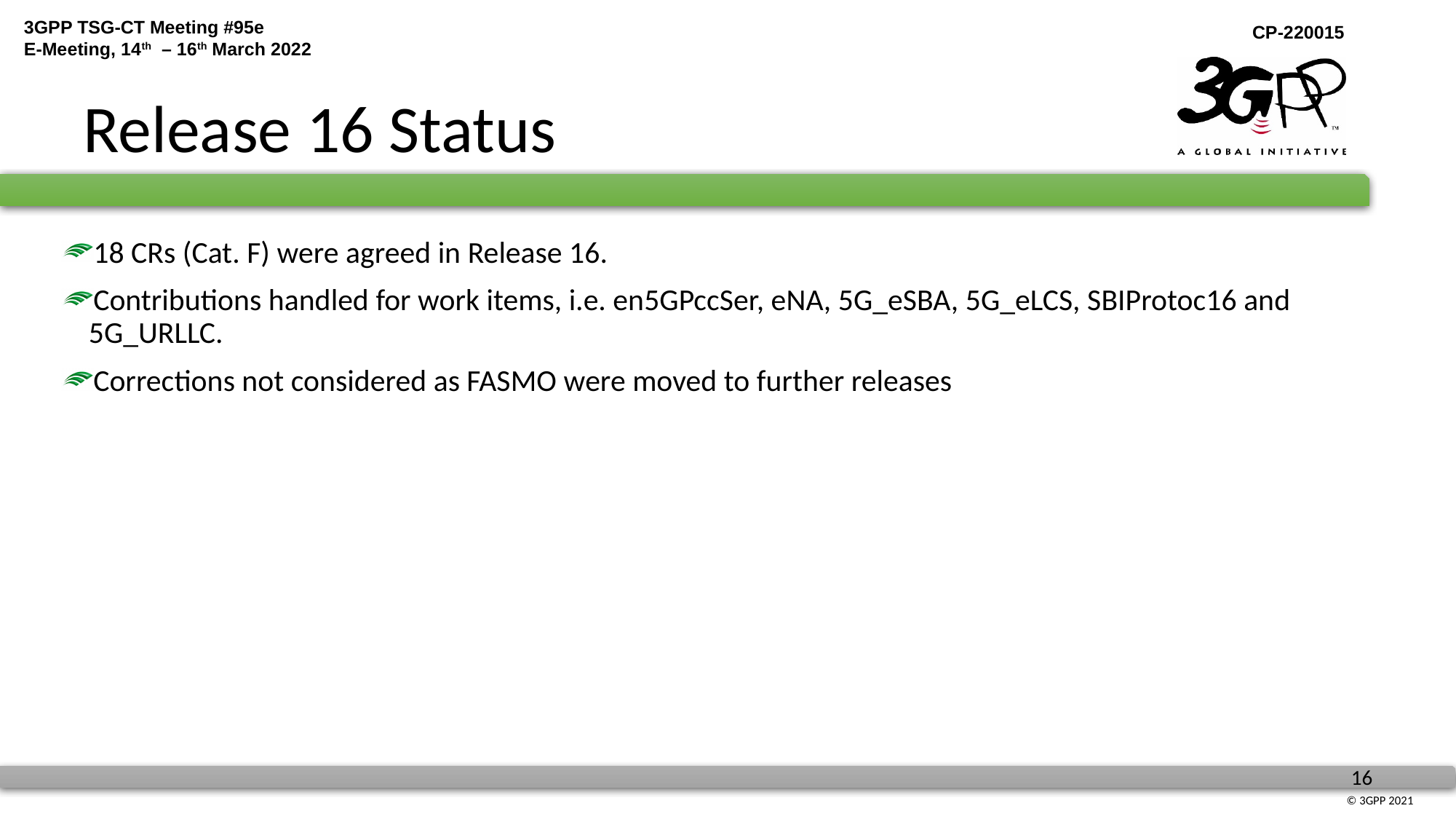

# Release 16 Status
18 CRs (Cat. F) were agreed in Release 16.
Contributions handled for work items, i.e. en5GPccSer, eNA, 5G_eSBA, 5G_eLCS, SBIProtoc16 and 5G_URLLC.
Corrections not considered as FASMO were moved to further releases